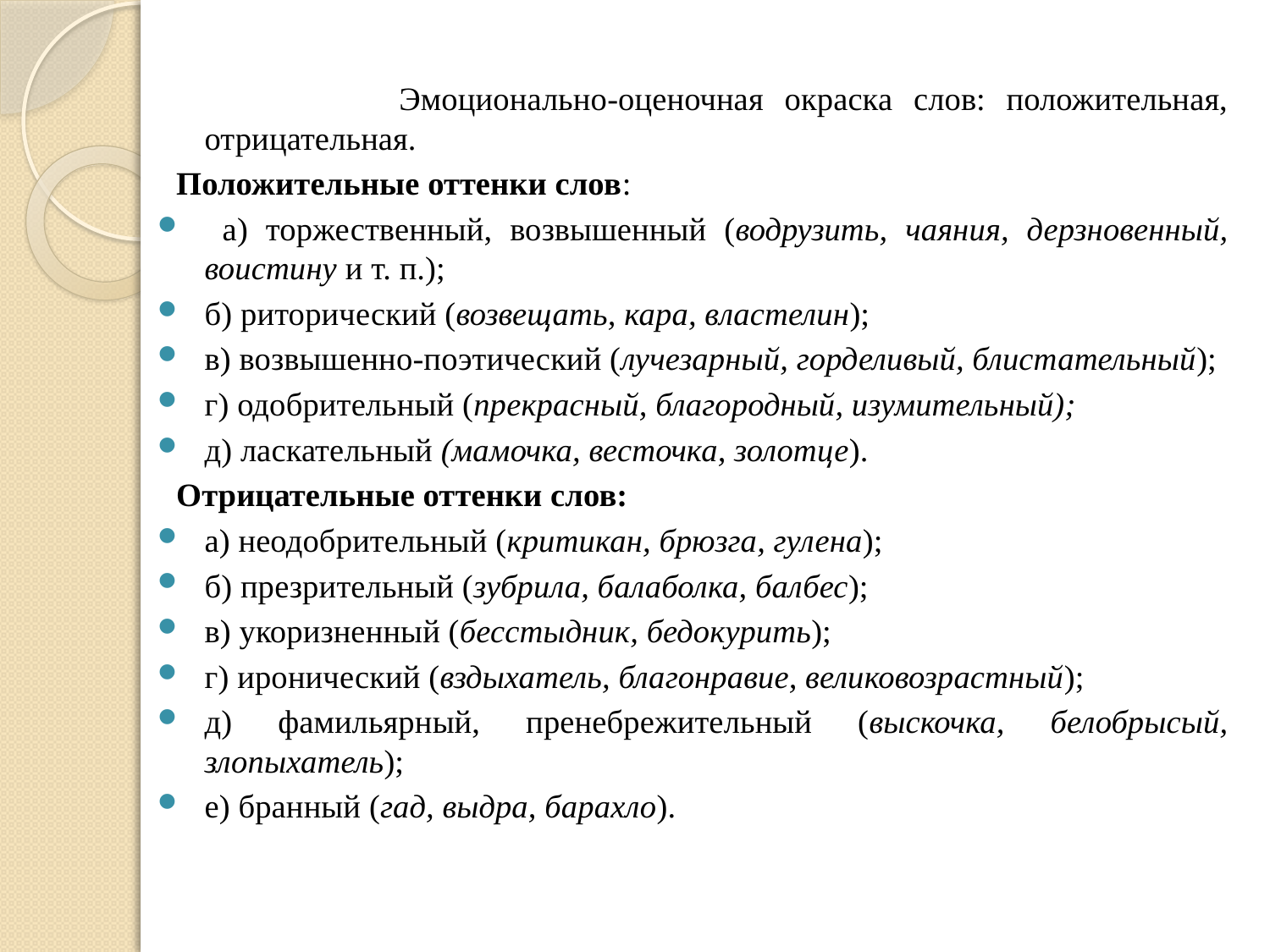

Эмоционально-оценочная окраска слов: положительная, отрицательная.
 Положительные оттенки слов:
 а) торжественный, возвышенный (водрузить, чаяния, дерзновенный, воистину и т. п.);
б) риторический (возвещать, кара, властелин);
в) возвышенно-поэтический (лучезарный, горделивый, блистательный);
г) одобрительный (прекрасный, благородный, изумительный);
д) ласкательный (мамочка, весточка, золотце).
 Отрицательные оттенки слов:
а) неодобрительный (критикан, брюзга, гулена);
б) презрительный (зубрила, балаболка, балбес);
в) укоризненный (бесстыдник, бедокурить);
г) иронический (вздыхатель, благонравие, великовозрастный);
д) фамильярный, пренебрежительный (выскочка, белобрысый, злопыхатель);
е) бранный (гад, выдра, барахло).